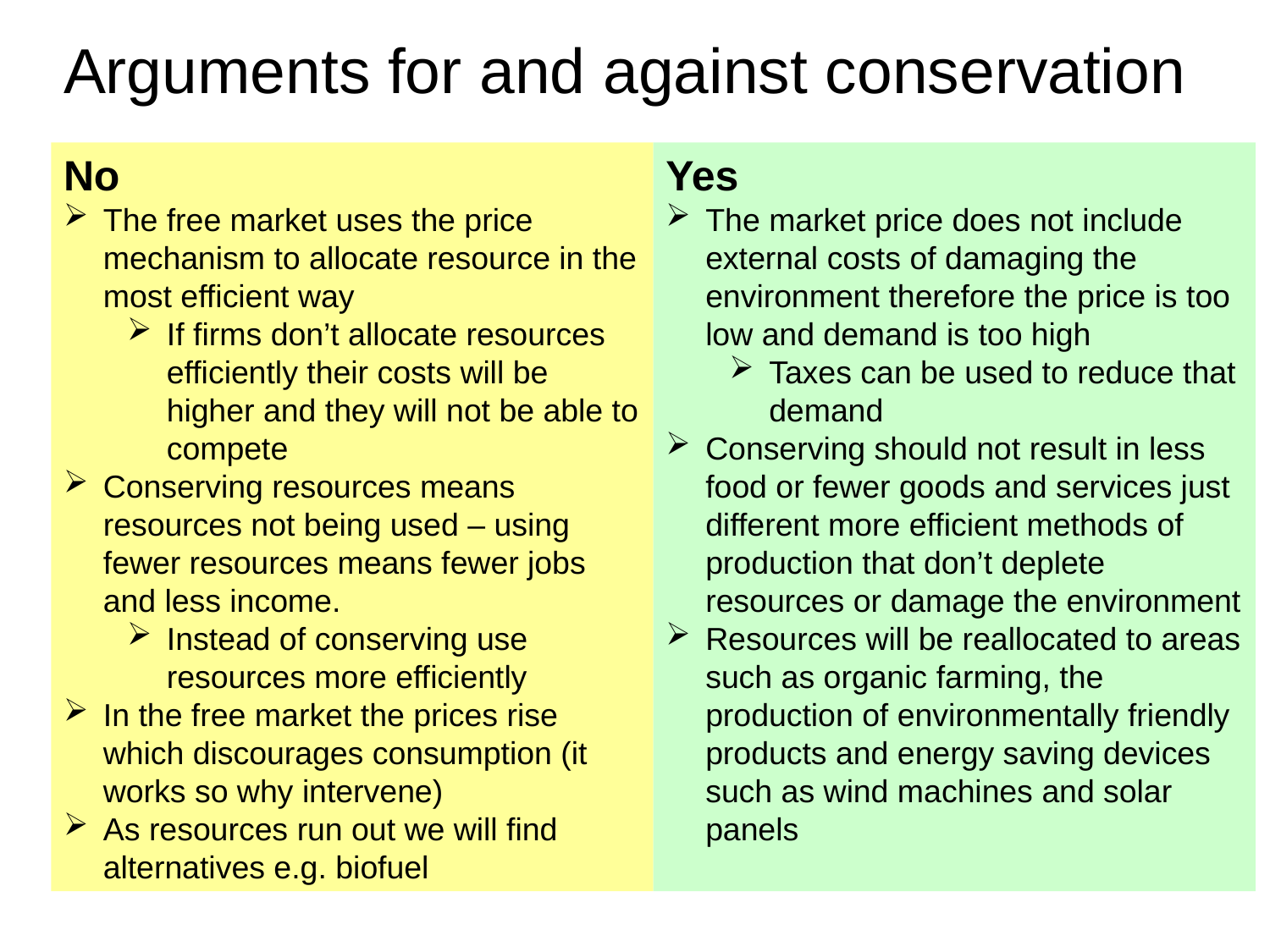

Arguments for and against conservation
Yes
The market price does not include external costs of damaging the environment therefore the price is too low and demand is too high
Taxes can be used to reduce that demand
Conserving should not result in less food or fewer goods and services just different more efficient methods of production that don’t deplete resources or damage the environment
Resources will be reallocated to areas such as organic farming, the production of environmentally friendly products and energy saving devices such as wind machines and solar panels

No
The free market uses the price mechanism to allocate resource in the most efficient way
If firms don’t allocate resources efficiently their costs will be higher and they will not be able to compete
Conserving resources means resources not being used – using fewer resources means fewer jobs and less income.
Instead of conserving use resources more efficiently
In the free market the prices rise which discourages consumption (it works so why intervene)
As resources run out we will find alternatives e.g. biofuel